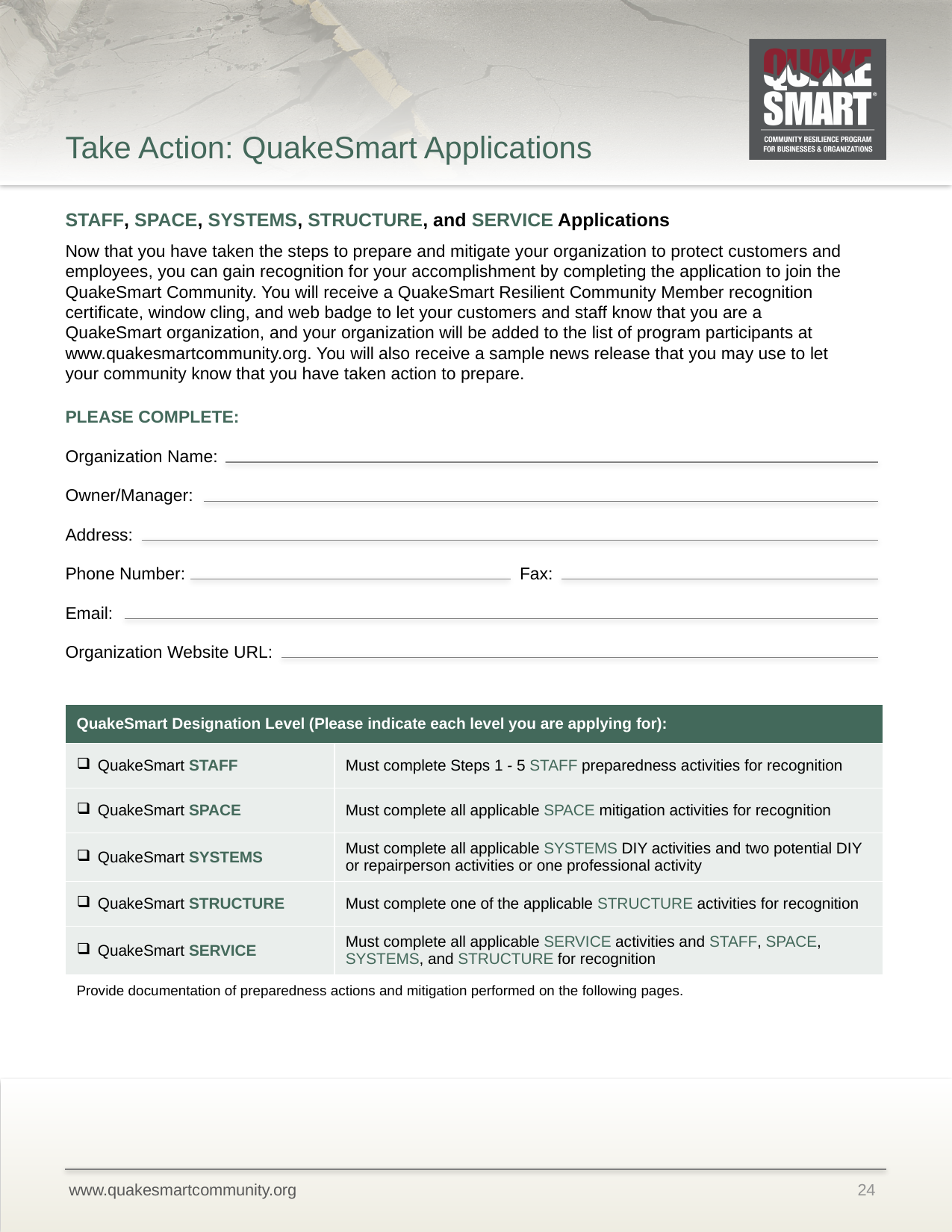

# Take Action: QuakeSmart Applications
STAFF, SPACE, SYSTEMS, STRUCTURE, and SERVICE Applications
Now that you have taken the steps to prepare and mitigate your organization to protect customers and employees, you can gain recognition for your accomplishment by completing the application to join the QuakeSmart Community. You will receive a QuakeSmart Resilient Community Member recognition certificate, window cling, and web badge to let your customers and staff know that you are a
QuakeSmart organization, and your organization will be added to the list of program participants at www.quakesmartcommunity.org. You will also receive a sample news release that you may use to let
your community know that you have taken action to prepare.
PLEASE COMPLETE:
Organization Name:
Owner/Manager:
Address:
Phone Number:	Fax:
Email:
Organization Website URL:
| QuakeSmart Designation Level (Please indicate each level you are applying for): |  |
| --- | --- |
| QuakeSmart STAFF | Must complete Steps 1 - 5 STAFF preparedness activities for recognition |
| QuakeSmart SPACE | Must complete all applicable SPACE mitigation activities for recognition |
| QuakeSmart SYSTEMS | Must complete all applicable SYSTEMS DIY activities and two potential DIY or repairperson activities or one professional activity |
| QuakeSmart STRUCTURE | Must complete one of the applicable STRUCTURE activities for recognition |
| QuakeSmart SERVICE | Must complete all applicable SERVICE activities and STAFF, SPACE, SYSTEMS, and STRUCTURE for recognition |
Provide documentation of preparedness actions and mitigation performed on the following pages.
24